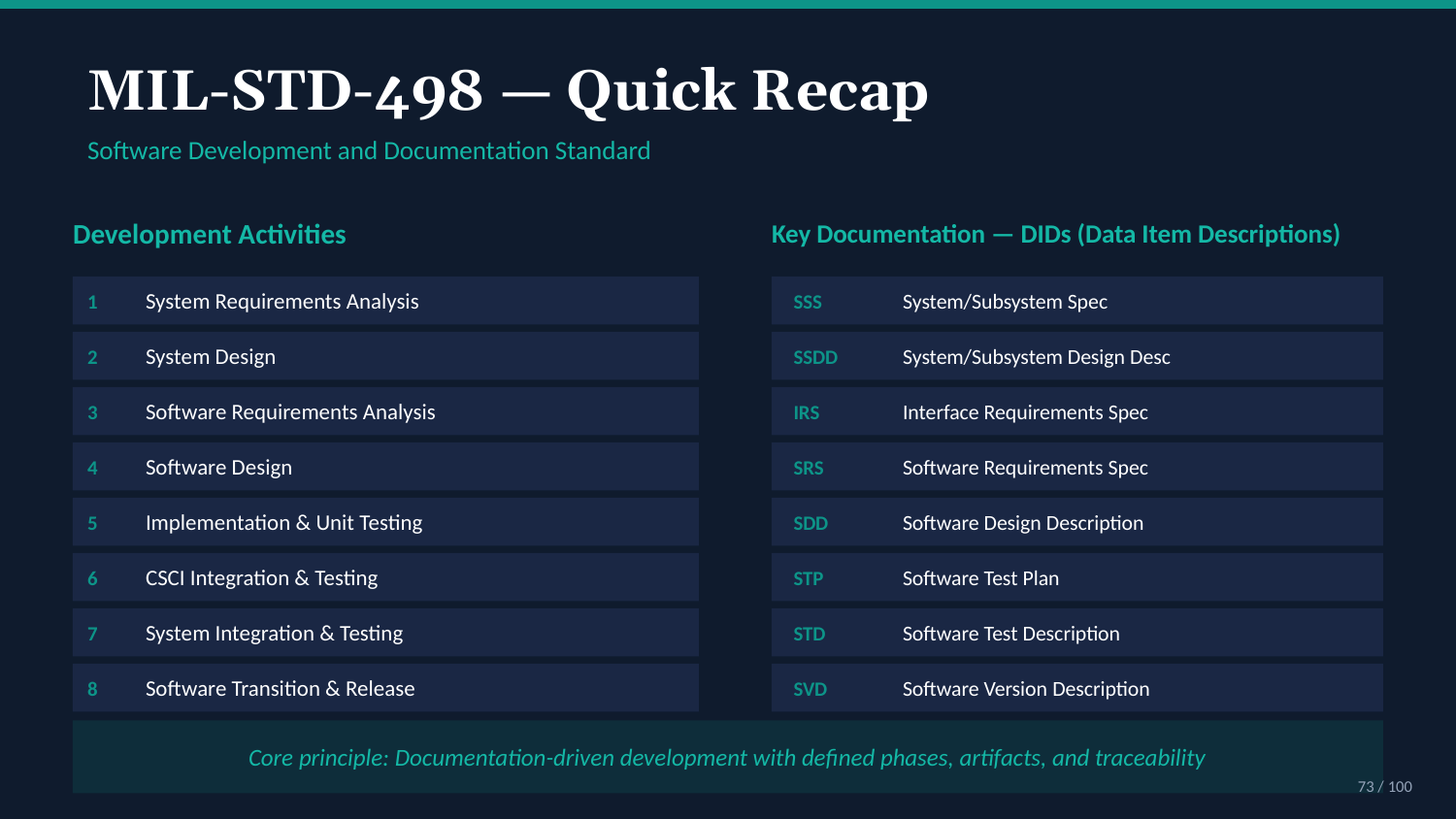

MIL-STD-498 — Quick Recap
Software Development and Documentation Standard
Development Activities
Key Documentation — DIDs (Data Item Descriptions)

1
System Requirements Analysis

SSS
System/Subsystem Spec

2
System Design

SSDD
System/Subsystem Design Desc

3
Software Requirements Analysis

IRS
Interface Requirements Spec

4
Software Design

SRS
Software Requirements Spec

5
Implementation & Unit Testing

SDD
Software Design Description

6
CSCI Integration & Testing

STP
Software Test Plan

7
System Integration & Testing

STD
Software Test Description

8
Software Transition & Release

SVD
Software Version Description

Core principle: Documentation-driven development with defined phases, artifacts, and traceability
73 / 100